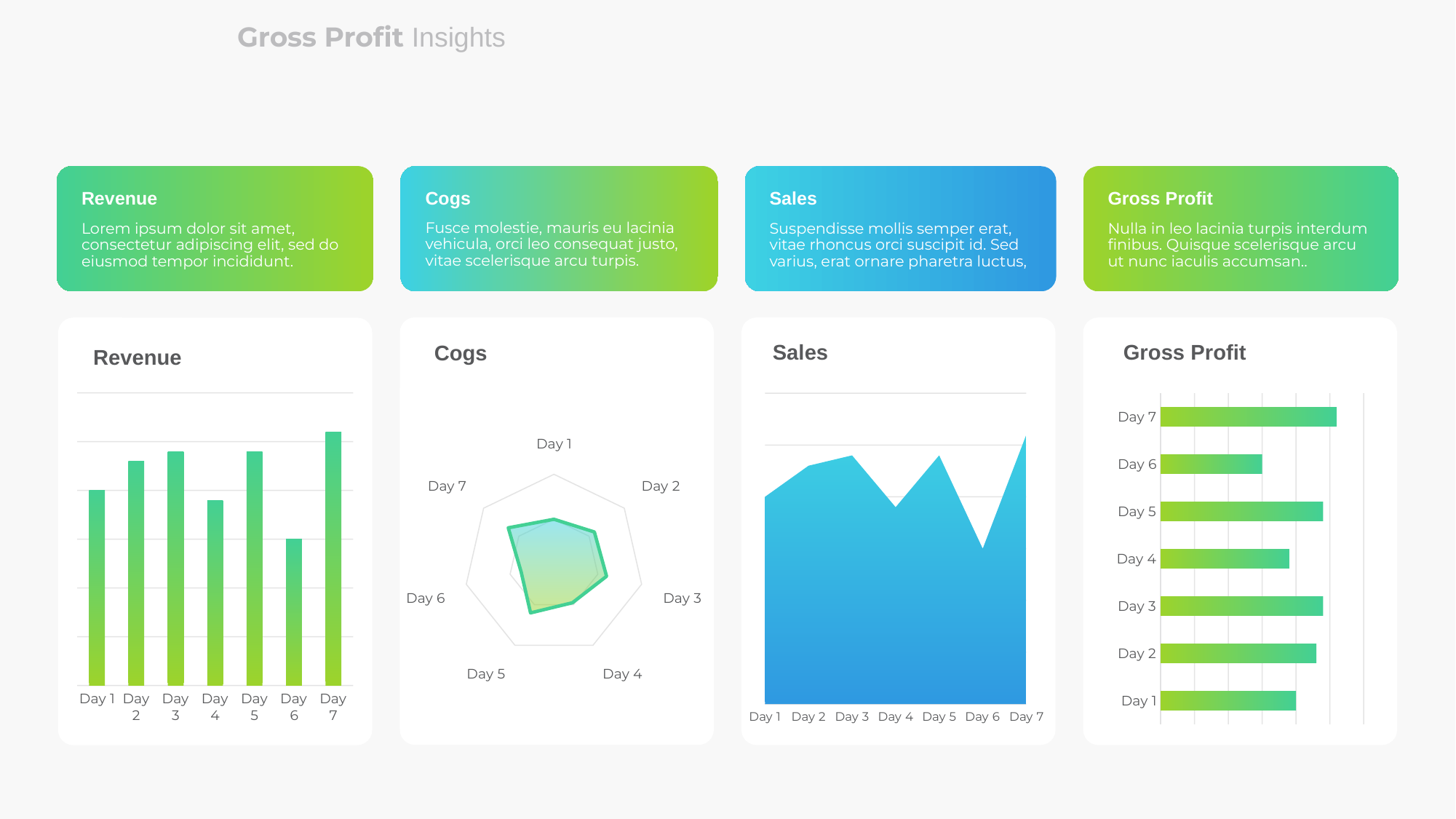

Gross Profit Insights

Cogs
Revenue
Sales
Gross Profit
Fusce molestie, mauris eu lacinia vehicula, orci leo consequat justo, vitae scelerisque arcu turpis.
Lorem ipsum dolor sit amet, consectetur adipiscing elit, sed do eiusmod tempor incididunt.
Suspendisse mollis semper erat, vitae rhoncus orci suscipit id. Sed varius, erat ornare pharetra luctus,
Nulla in leo lacinia turpis interdum finibus. Quisque scelerisque arcu ut nunc iaculis accumsan..

Gross Profit

### Chart

| Category | Series 1 |
|---|---|
| Day 1 | 20.0 |
| Day 2 | 23.0 |
| Day 3 | 24.0 |
| Day 4 | 19.0 |
| Day 5 | 24.0 |
| Day 6 | 15.0 |
| Day 7 | 26.0 |
Sales

### Chart

| Category | Series 1 |
|---|---|
| Day 1 | 20.0 |
| Day 2 | 23.0 |
| Day 3 | 24.0 |
| Day 4 | 19.0 |
| Day 5 | 24.0 |
| Day 6 | 15.0 |
| Day 7 | 26.0 |
Cogs

### Chart

| Category | Series 1 |
|---|---|
| Day 1 | 20.0 |
| Day 2 | 23.0 |
| Day 3 | 24.0 |
| Day 4 | 19.0 |
| Day 5 | 24.0 |
| Day 6 | 15.0 |
| Day 7 | 26.0 |
Revenue

### Chart

| Category | Series 1 |
|---|---|
| Day 1 | 20.0 |
| Day 2 | 23.0 |
| Day 3 | 24.0 |
| Day 4 | 19.0 |
| Day 5 | 24.0 |
| Day 6 | 15.0 |
| Day 7 | 26.0 |